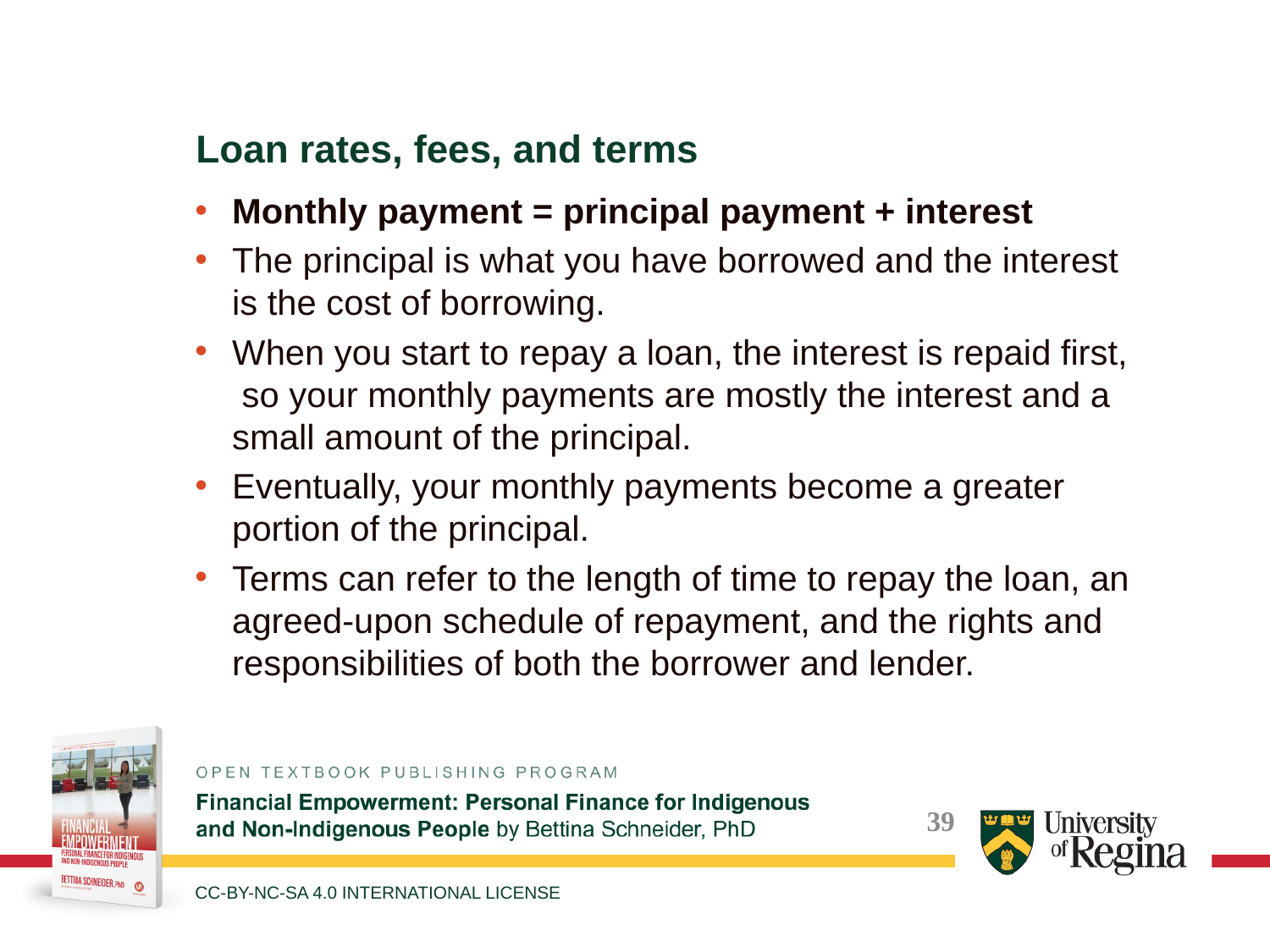

Loan rates, fees, and terms
Monthly payment = principal payment + interest
The principal is what you have borrowed and the interest is the cost of borrowing.
When you start to repay a loan, the interest is repaid first,  so your monthly payments are mostly the interest and a small amount of the principal.
Eventually, your monthly payments become a greater portion of the principal.
Terms can refer to the length of time to repay the loan, an agreed-upon schedule of repayment, and the rights and responsibilities of both the borrower and lender.
CC-BY-NC-SA 4.0 INTERNATIONAL LICENSE